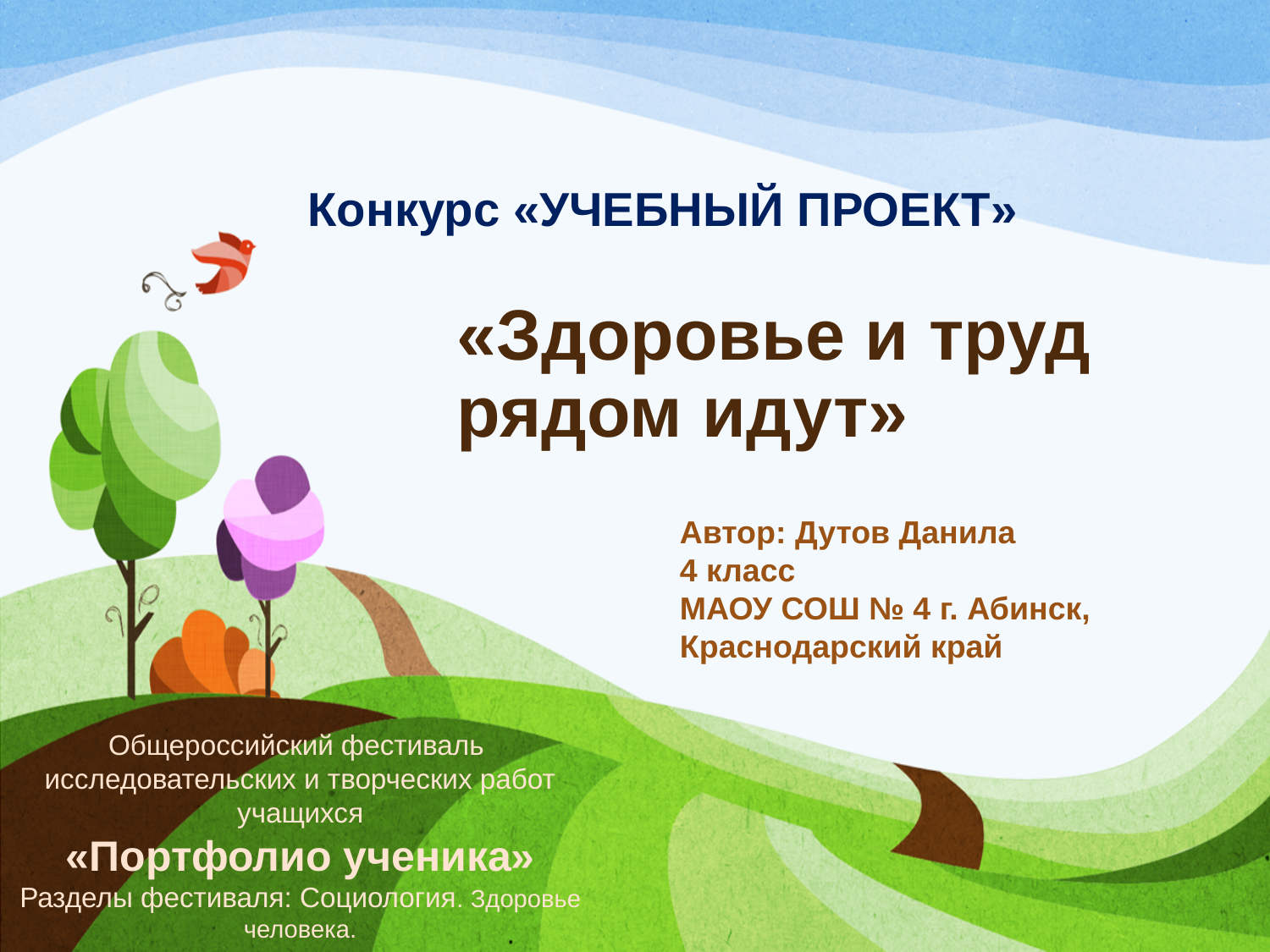

Конкурс «УЧЕБНЫЙ ПРОЕКТ»

# «Здоровье и труд рядом идут»
Автор: Дутов Данила
4 класс
МАОУ СОШ № 4 г. Абинск,
Краснодарский край
Общероссийский фестиваль  исследовательских и творческих работ учащихся
«Портфолио ученика»
Разделы фестиваля: Социология. Здоровье человека.